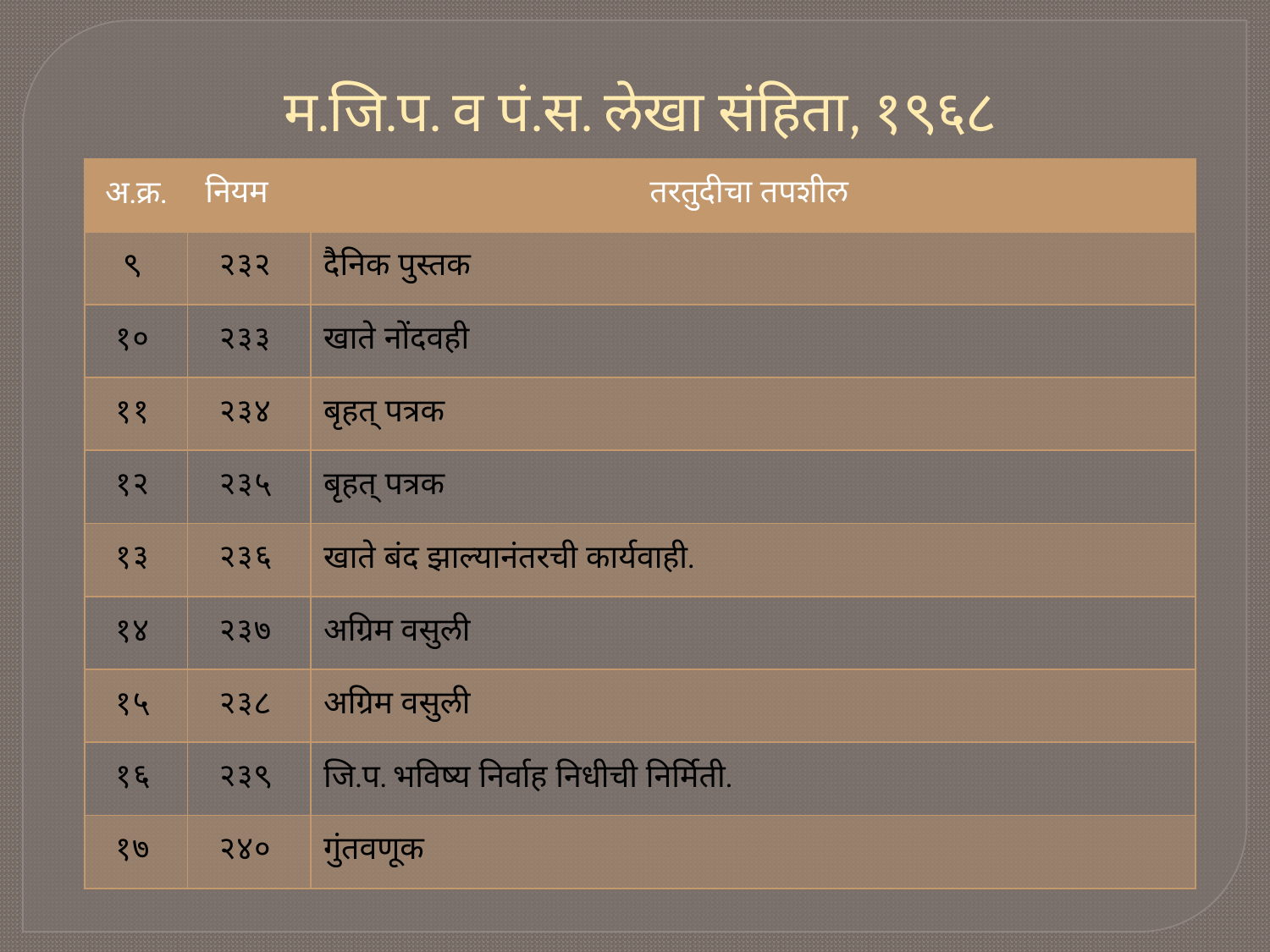

म.जि.प. व पं.स. लेखा संहिता, १९६८
| अ.क्र. | नियम | तरतुदीचा तपशील |
| --- | --- | --- |
| ९ | २३२ | दैनिक पुस्तक |
| १० | २३३ | खाते नोंदवही |
| ११ | २३४ | बृहत् पत्रक |
| १२ | २३५ | बृहत् पत्रक |
| १३ | २३६ | खाते बंद झाल्यानंतरची कार्यवाही. |
| १४ | २३७ | अग्रिम वसुली |
| १५ | २३८ | अग्रिम वसुली |
| १६ | २३९ | जि.प. भविष्य निर्वाह निधीची निर्मिती. |
| १७ | २४० | गुंतवणूक |